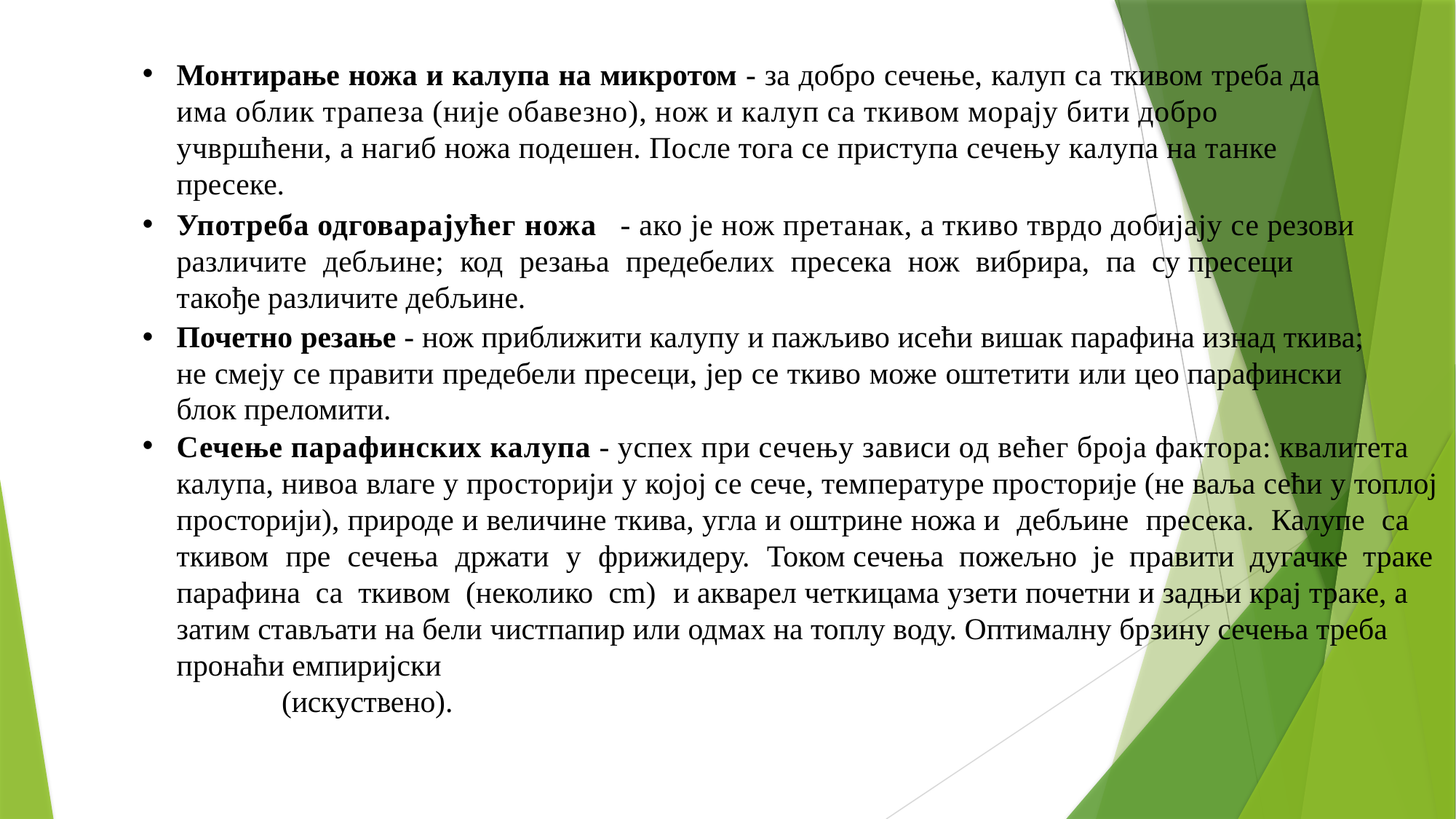

Монтирање ножа и калупа на микротом - за добро сечење, калуп са ткивом треба да има облик трапеза (није обавезно), нож и калуп са ткивом морају бити добро учвршћени, а нагиб ножа подешен. После тога се приступа сечењу калупа на танке пресеке.
Употреба одговарајућег ножа   - ако је нож претанак, а ткиво тврдо добијају се резови  различите  дебљине;  код  резања  предебелих  пресека  нож  вибрира,  па  су пресеци такође различите дебљине.
Почетно резање - нож приближити калупу и пажљиво исећи вишак парафина изнад ткива;  не смеју се правити предебели пресеци, јер се ткиво може оштетити или цео парафински блок преломити.
Сечење парафинских калупа - успех при сечењу зависи од већег броја фактора: квалитета калупа, нивоа влаге у просторији у којој се сече, температуре просторије (не ваља сећи у топлој просторији), природе и величине ткива, угла и оштрине ножа и  дебљине  пресека.  Калупе  са  ткивом  пре  сечења  држати  у  фрижидеру.  Током сечења  пожељно  је  правити  дугачке  траке  парафина  са  ткивом  (неколико  cm)  и акварел четкицама узети почетни и задњи крај траке, а затим стављати на бели чистпапир или одмах на топлу воду. Оптималну брзину сечења треба пронаћи емпиријски
	    (искуствено).